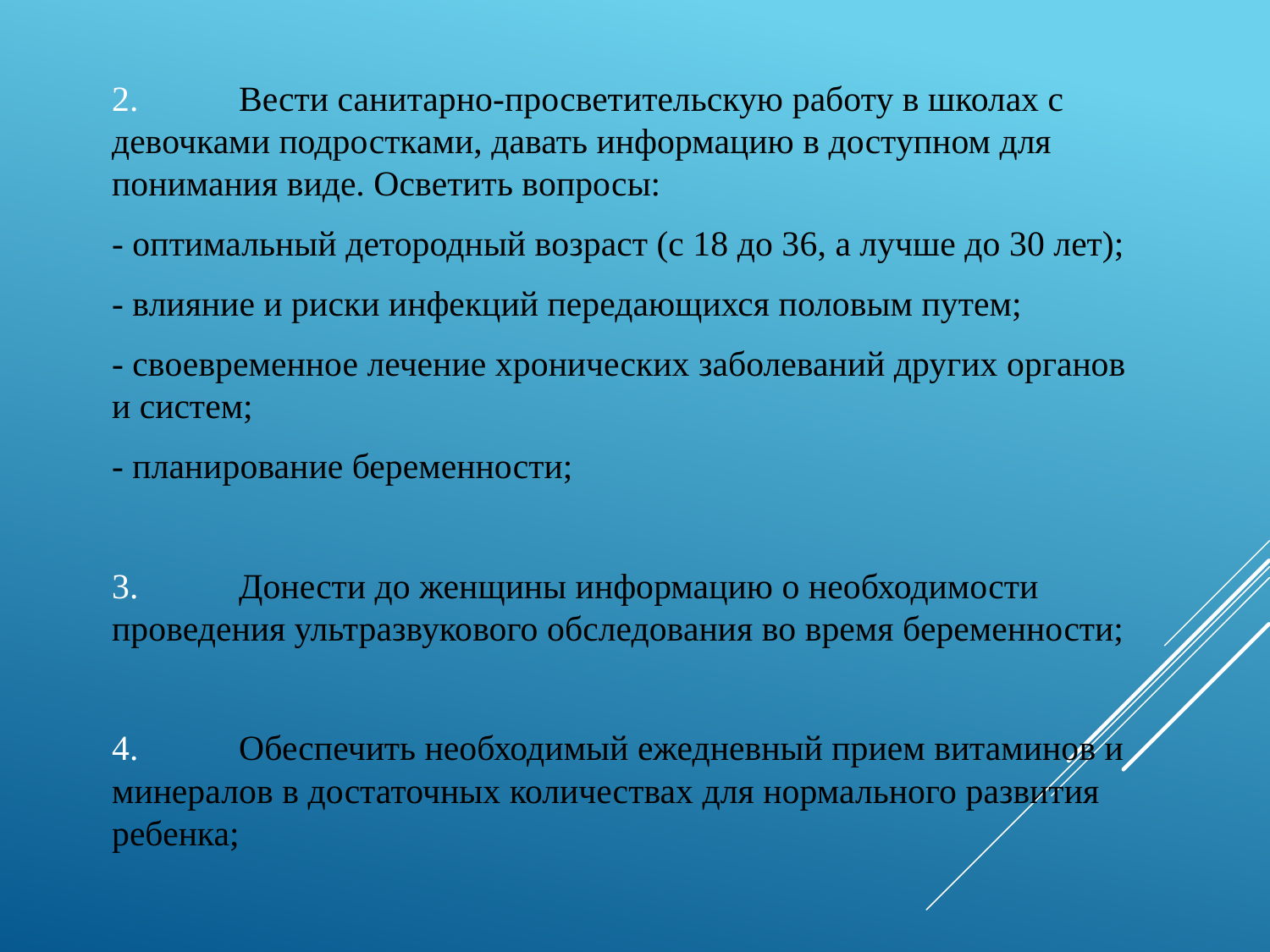

2.	Вести санитарно-просветительскую работу в школах с девочками подростками, давать информацию в доступном для понимания виде. Осветить вопросы:
- оптимальный детородный возраст (с 18 до 36, а лучше до 30 лет);
- влияние и риски инфекций передающихся половым путем;
- своевременное лечение хронических заболеваний других органов и систем;
- планирование беременности;

3.	Донести до женщины информацию о необходимости проведения ультразвукового обследования во время беременности;

4.	Обеспечить необходимый ежедневный прием витаминов и минералов в достаточных количествах для нормального развития ребенка;